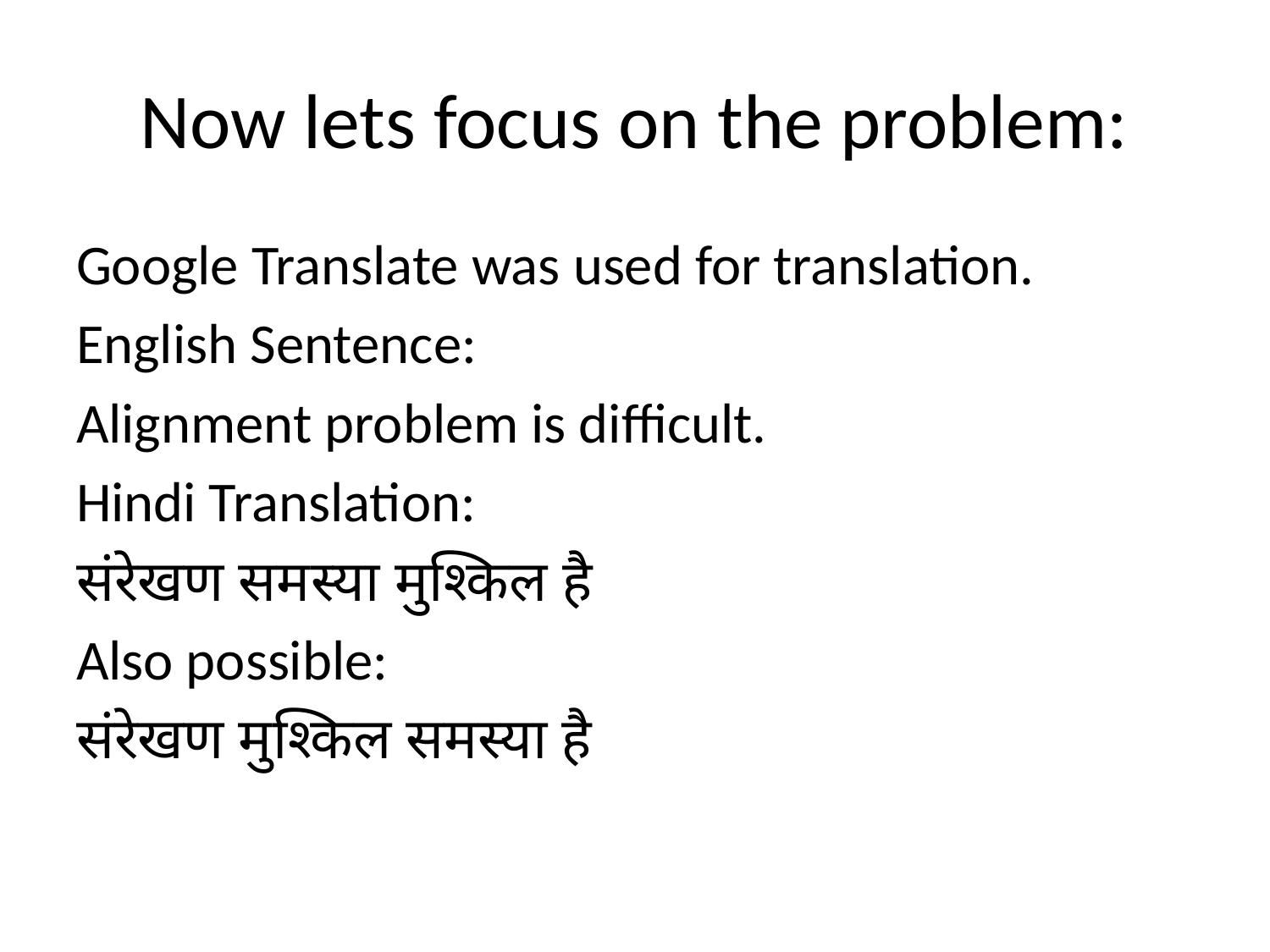

# Now lets focus on the problem:
Google Translate was used for translation.
English Sentence:
Alignment problem is difficult.
Hindi Translation:
संरेखण समस्या मुश्किल है
Also possible:
संरेखण मुश्किल समस्या है